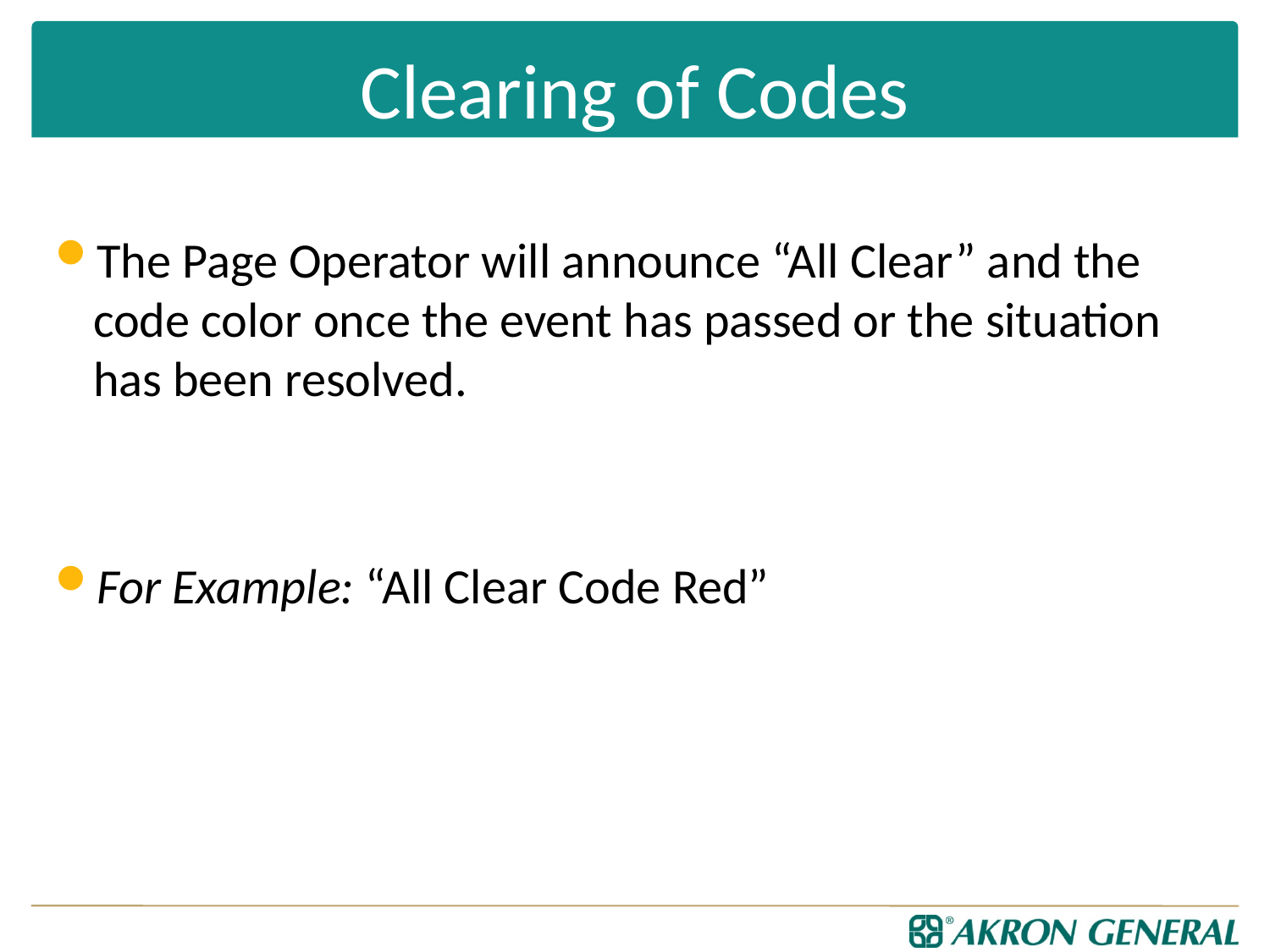

# Clearing of Codes
The Page Operator will announce “All Clear” and the code color once the event has passed or the situation has been resolved.

For Example: “All Clear Code Red”